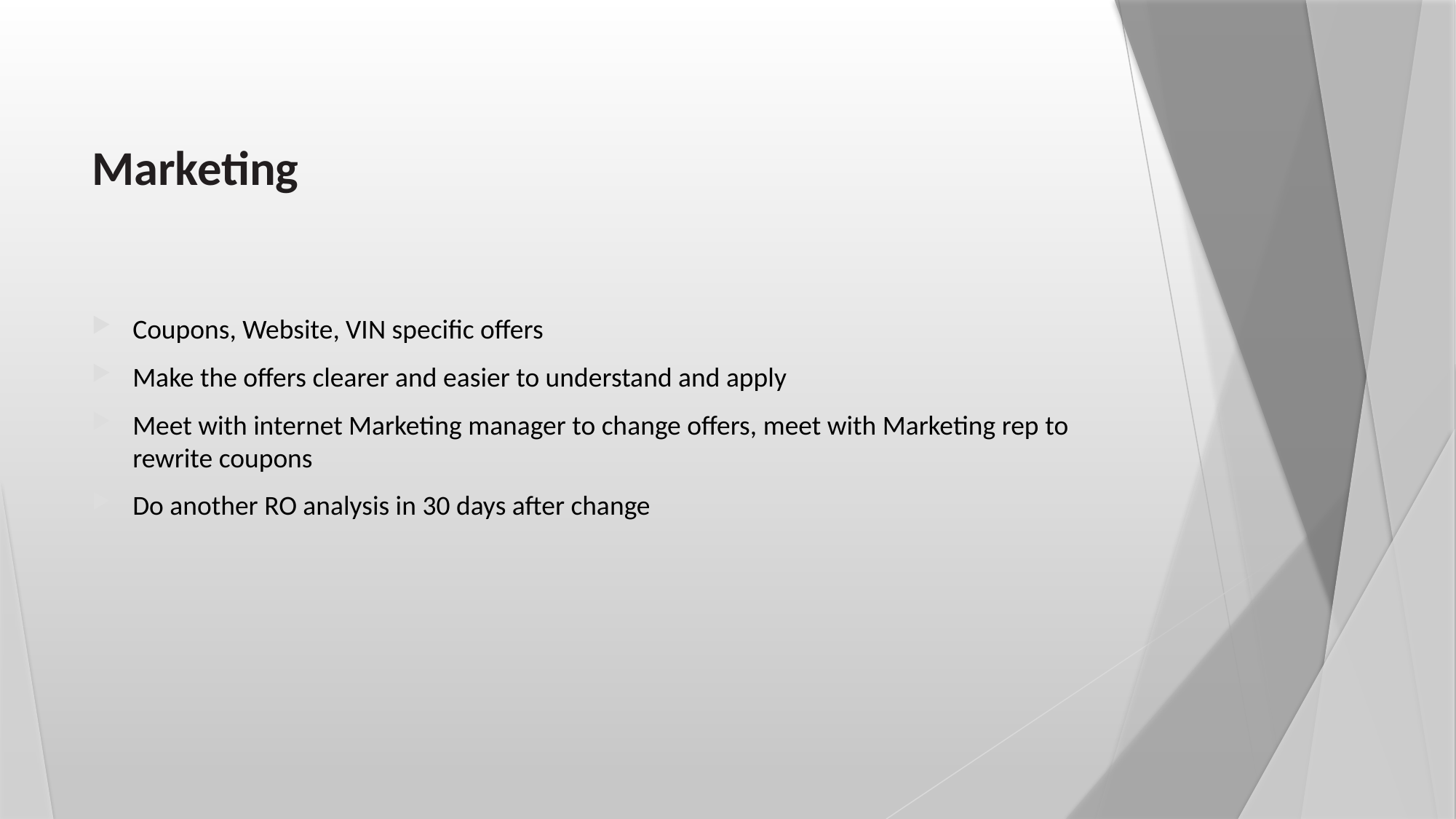

# Marketing

Coupons, Website, VIN specific offers
Make the offers clearer and easier to understand and apply
Meet with internet Marketing manager to change offers, meet with Marketing rep to rewrite coupons
Do another RO analysis in 30 days after change